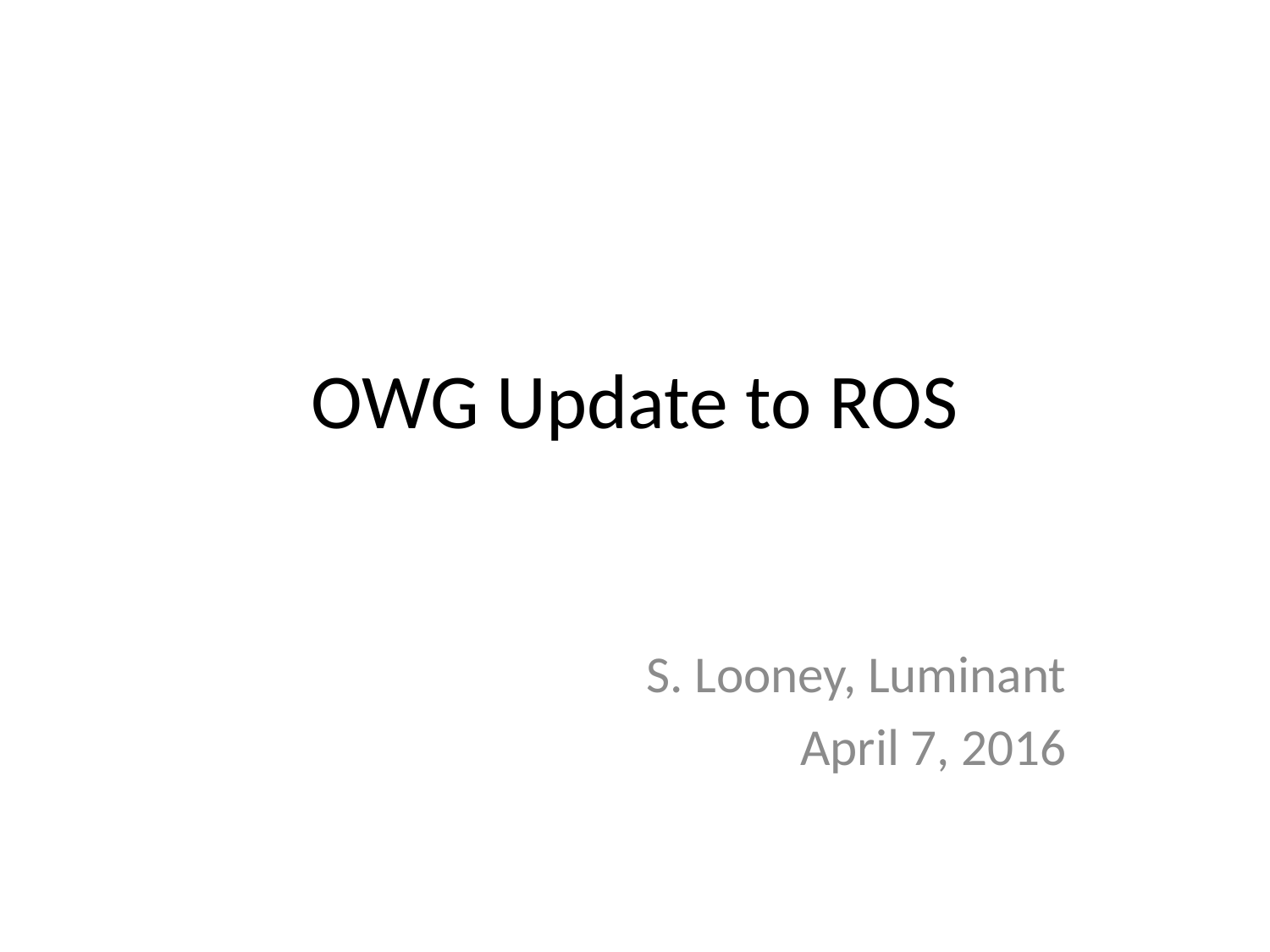

# OWG Update to ROS
S. Looney, Luminant
April 7, 2016